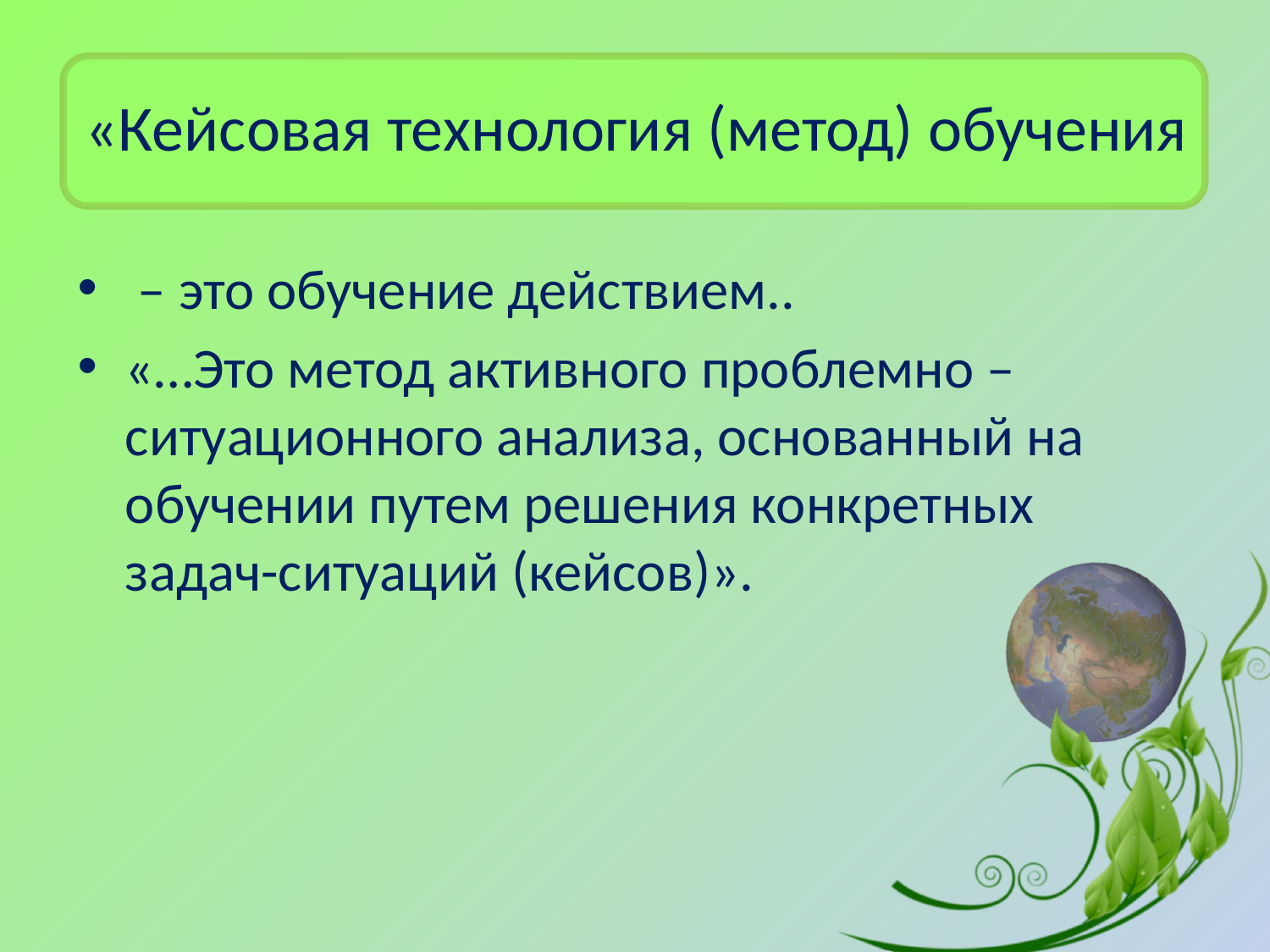

# «Кейсовая технология (метод) обучения
 – это обучение действием..
«…Это метод активного проблемно – ситуационного анализа, основанный на обучении путем решения конкретных задач-ситуаций (кейсов)».